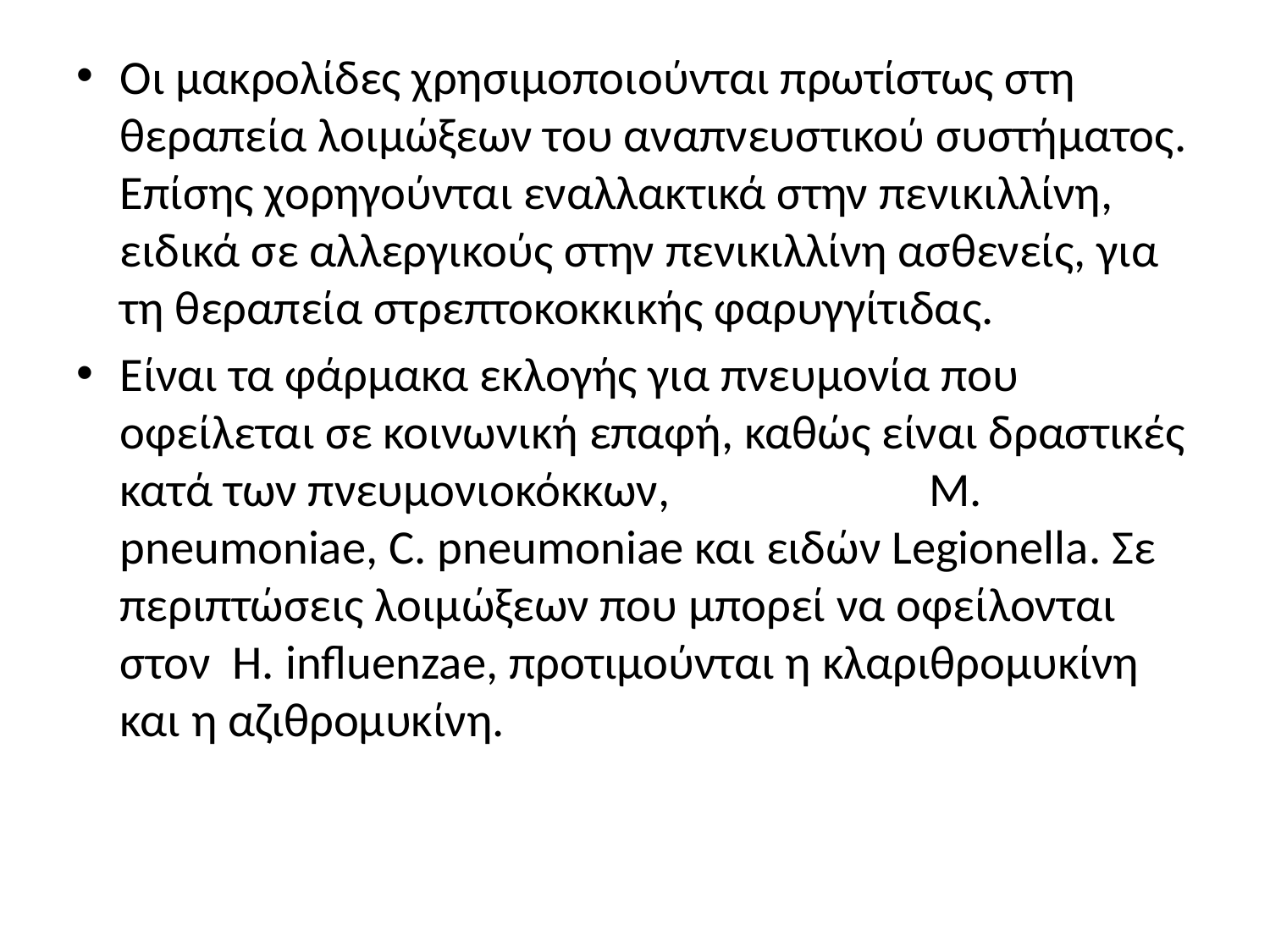

Οι μακρολίδες χρησιμοποιούνται πρωτίστως στη θεραπεία λοιμώξεων του αναπνευστικού συστήματος. Επίσης χορηγούνται εναλλακτικά στην πενικιλλίνη, ειδικά σε αλλεργικούς στην πενικιλλίνη ασθενείς, για τη θεραπεία στρεπτοκοκκικής φαρυγγίτιδας.
Είναι τα φάρμακα εκλογής για πνευμονία που οφείλεται σε κοινωνική επαφή, καθώς είναι δραστικές κατά των πνευμονιοκόκκων,                        Μ. pneumoniae, C. pneumoniae και ειδών Legionella. Σε περιπτώσεις λοιμώξεων που μπορεί να οφείλονται στον  Η. influenzae, προτιμούνται η κλαριθρομυκίνη και η αζιθρομυκίνη.